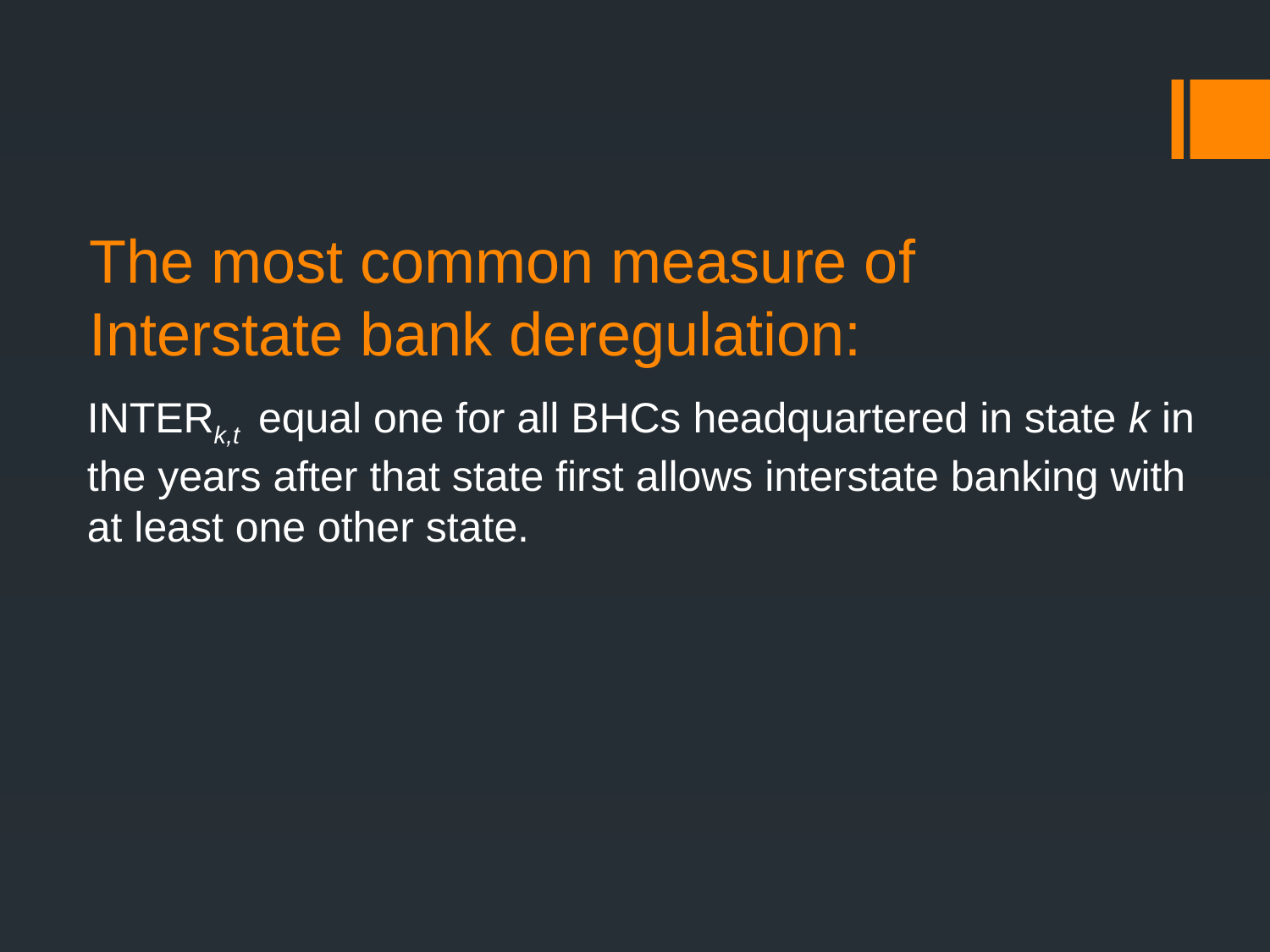

# The most common measure of Interstate bank deregulation:
INTERk,t  equal one for all BHCs headquartered in state k in the years after that state first allows interstate banking with at least one other state.